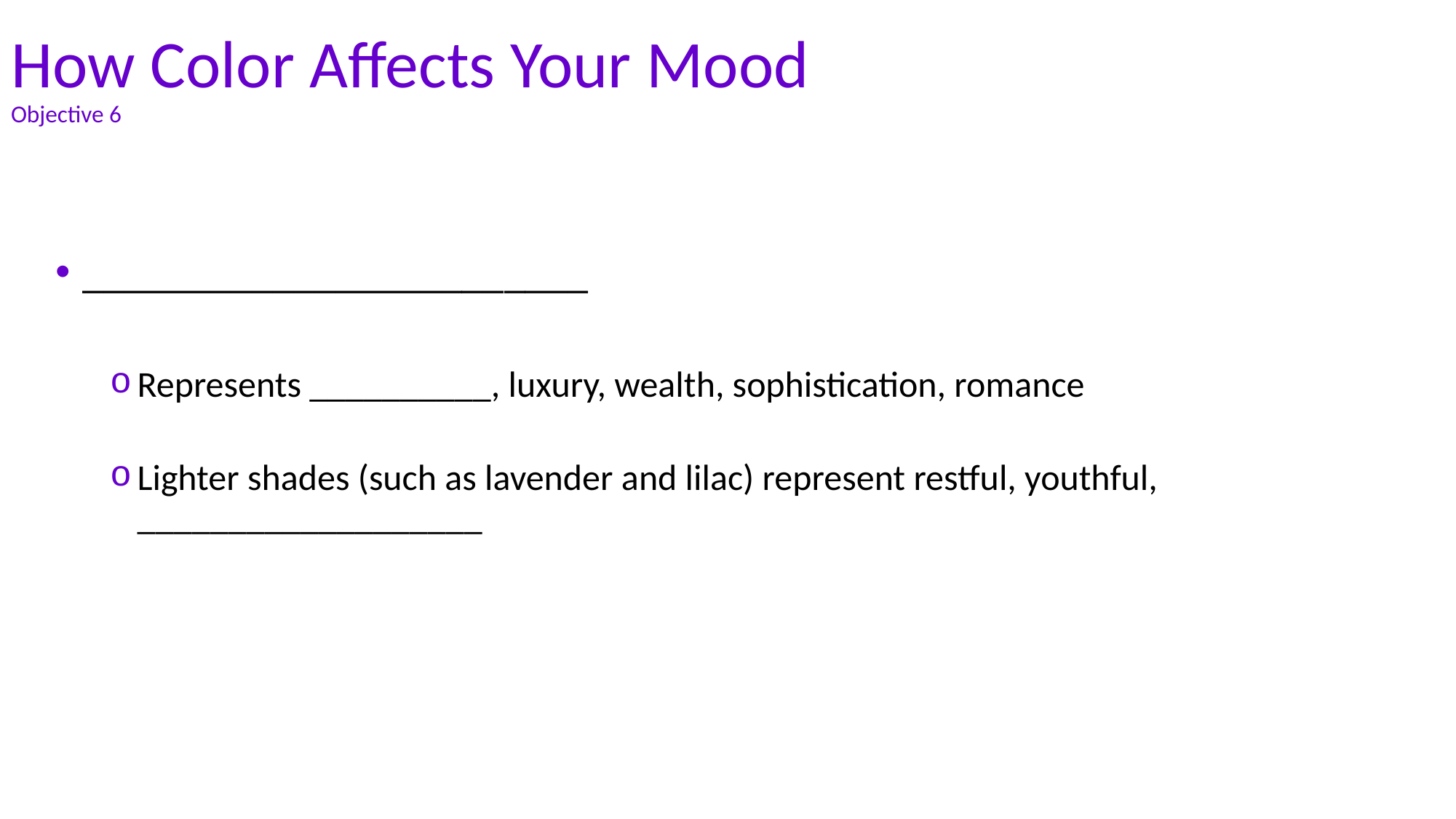

# How Color Affects Your Mood Objective 6
________________________

Represents __________, luxury, wealth, sophistication, romance

Lighter shades (such as lavender and lilac) represent restful, youthful, ___________________